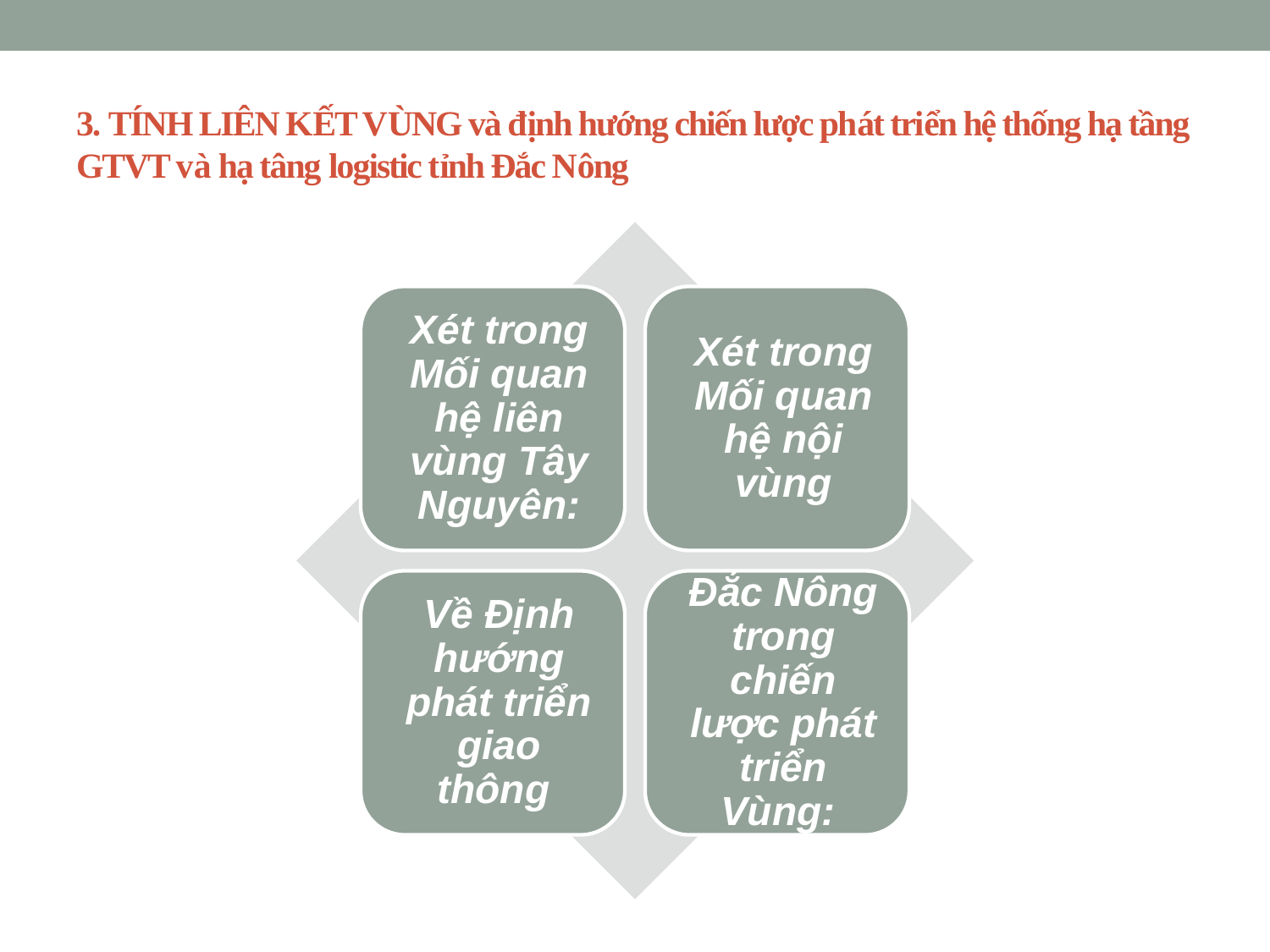

# 3. TÍNH LIÊN KẾT VÙNG và định hướng chiến lược phát triển hệ thống hạ tầng GTVT và hạ tâng logistic tỉnh Đắc Nông
Xét trong Mối quan hệ liên vùng Tây Nguyên:
Xét trong Mối quan hệ nội vùng
Về Định hướng phát triển giao thông
Đắc Nông trong chiến lược phát triển Vùng: